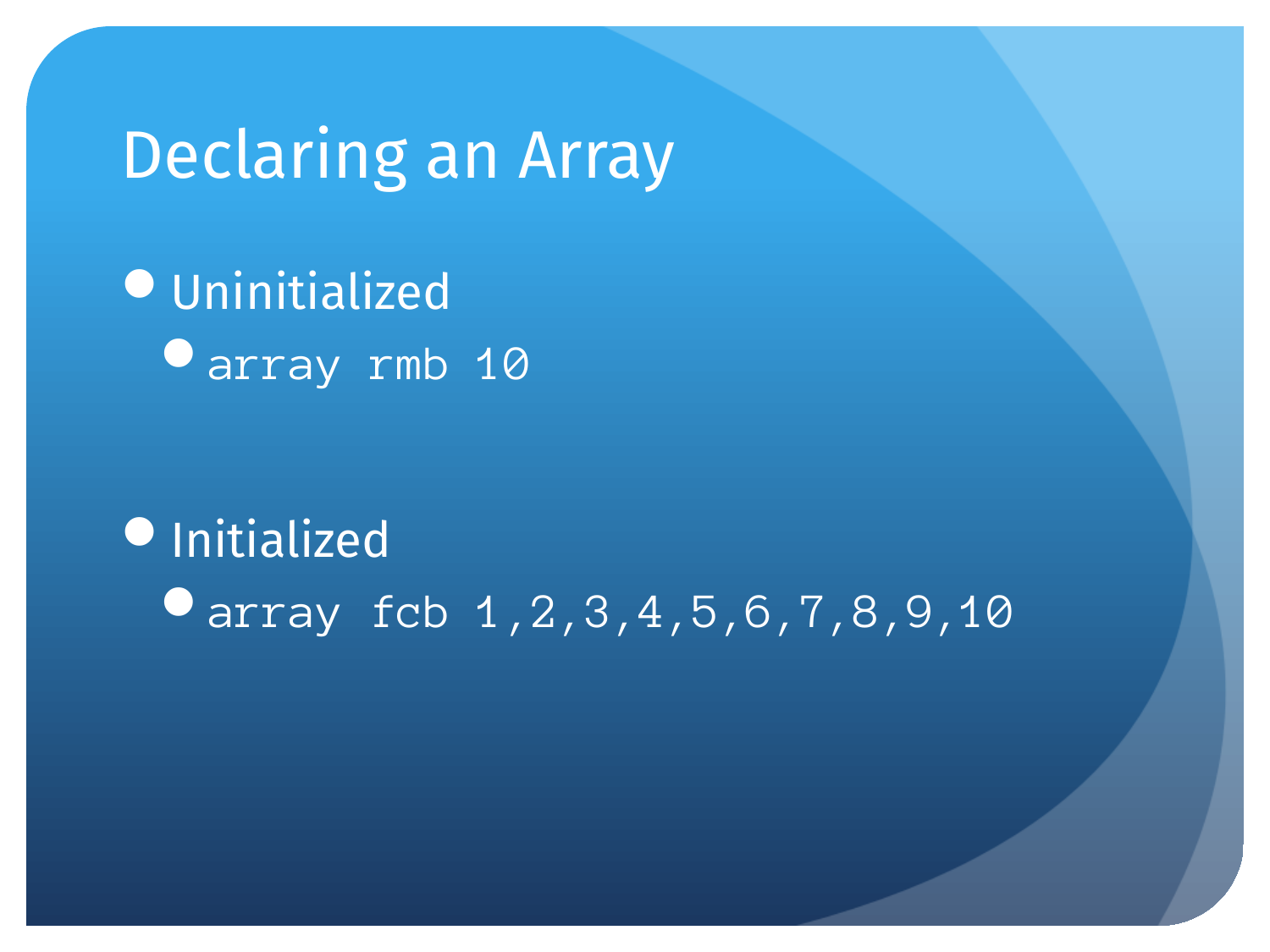

# Declaring an Array
Uninitialized
array rmb 10

Initialized
array fcb 1,2,3,4,5,6,7,8,9,10